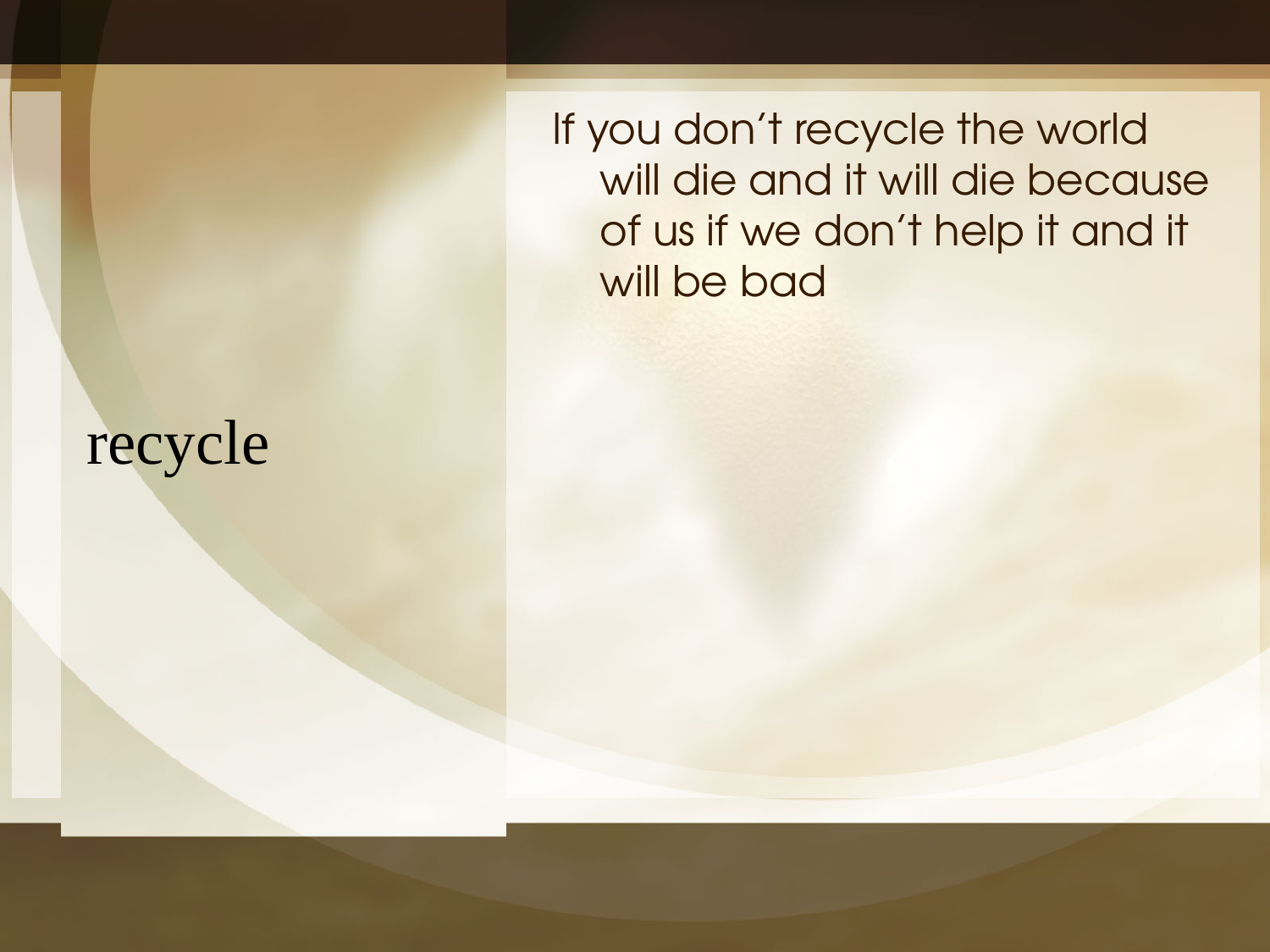

If you don’t recycle the world will die and it will die because of us if we don’t help it and it will be bad
# recycle